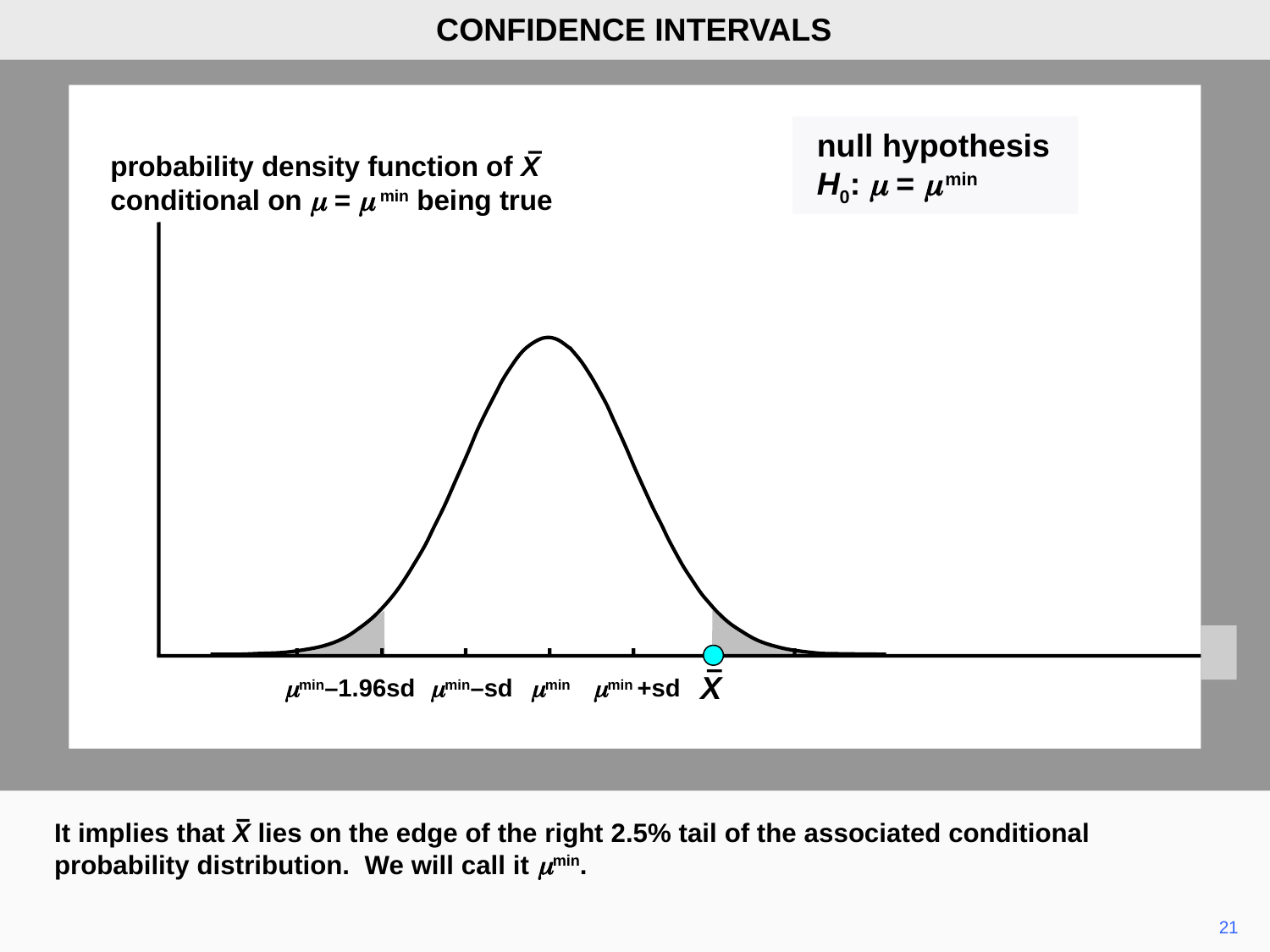

CONFIDENCE INTERVALS

null hypothesis
H0: μ = μ min
probability density function of X

conditional on μ = μ min being true

X

μmin–1.96sd
μmin–sd
μmin
μmin +sd

It implies that X lies on the edge of the right 2.5% tail of the associated conditional probability distribution.  We will call it μmin.

21